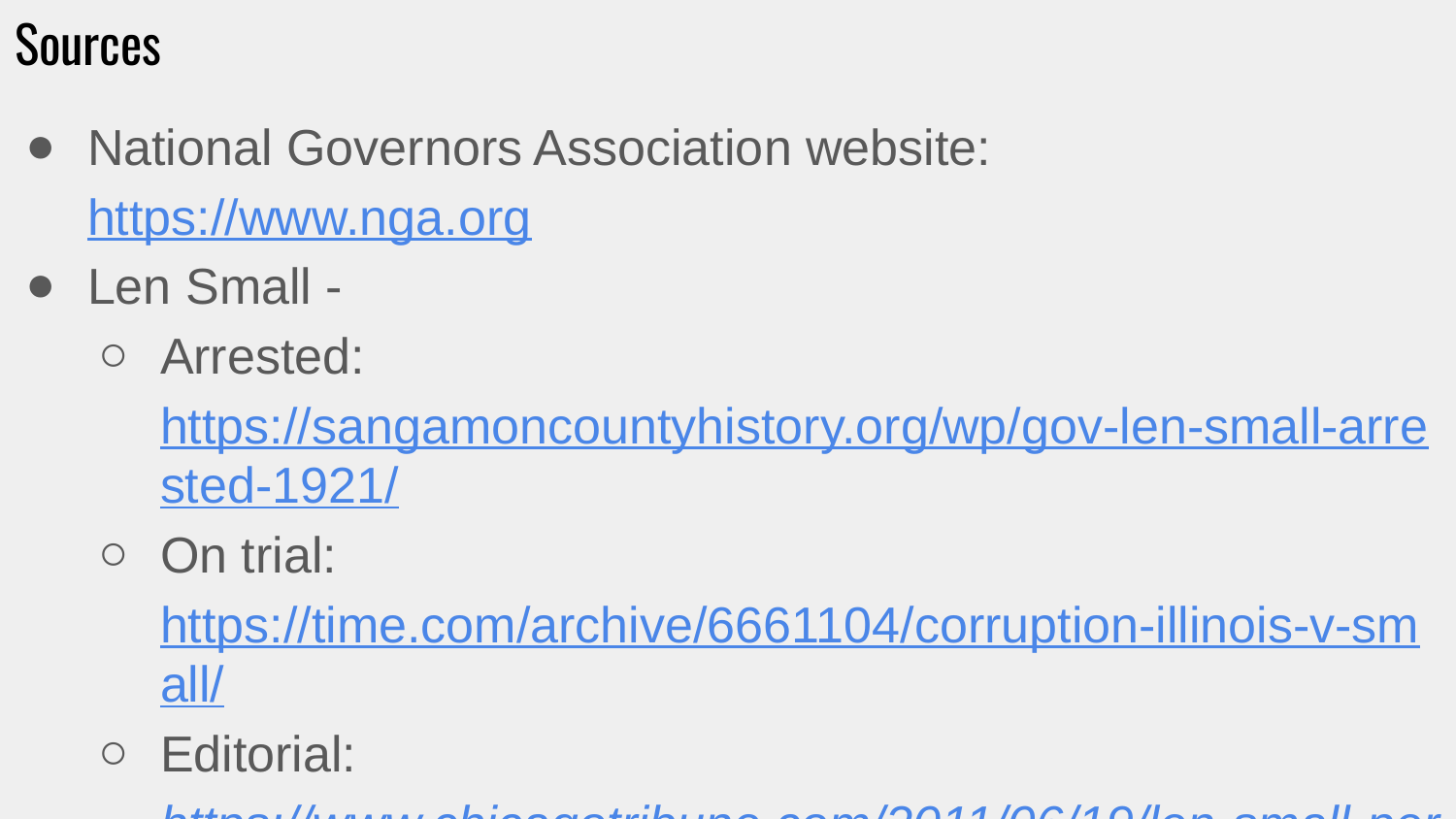

# Sources
National Governors Association website: https://www.nga.org
Len Small -
Arrested: https://sangamoncountyhistory.org/wp/gov-len-small-arrested-1921/
On trial: https://time.com/archive/6661104/corruption-illinois-v-small/
Editorial: https://www.chicagotribune.com/2011/06/19/len-small-perhaps-the-dirtiest-illinois-governor-of-them-all-2/